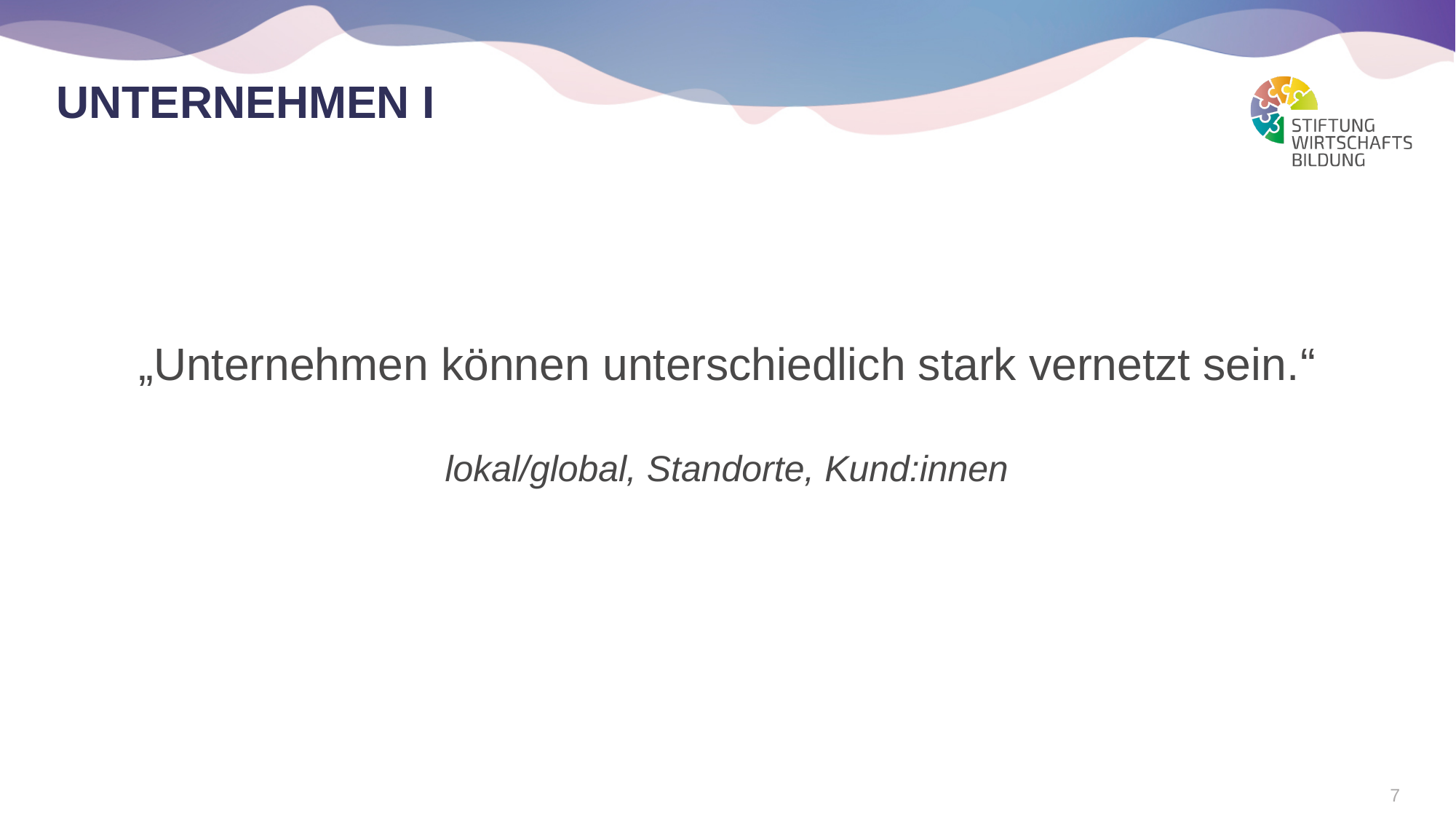

# Unternehmen I

„Unternehmen können unterschiedlich stark vernetzt sein.“

lokal/global, Standorte, Kund:innen
7